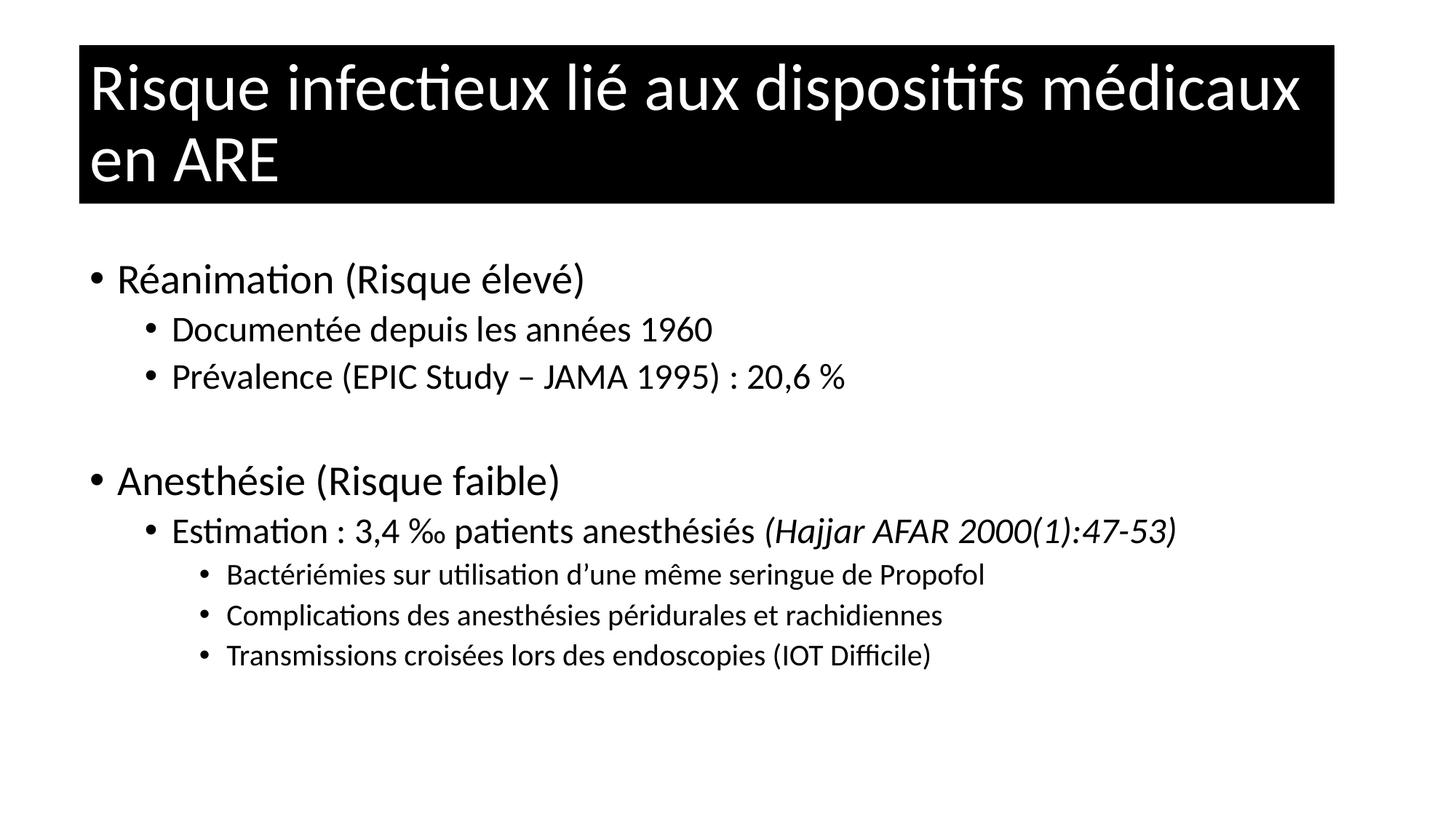

# Risque infectieux lié aux dispositifs médicaux en ARE
Réanimation (Risque élevé)
Documentée depuis les années 1960
Prévalence (EPIC Study – JAMA 1995) : 20,6 %

Anesthésie (Risque faible)
Estimation : 3,4 ‰ patients anesthésiés (Hajjar AFAR 2000(1):47-53)
Bactériémies sur utilisation d’une même seringue de Propofol
Complications des anesthésies péridurales et rachidiennes
Transmissions croisées lors des endoscopies (IOT Difficile)